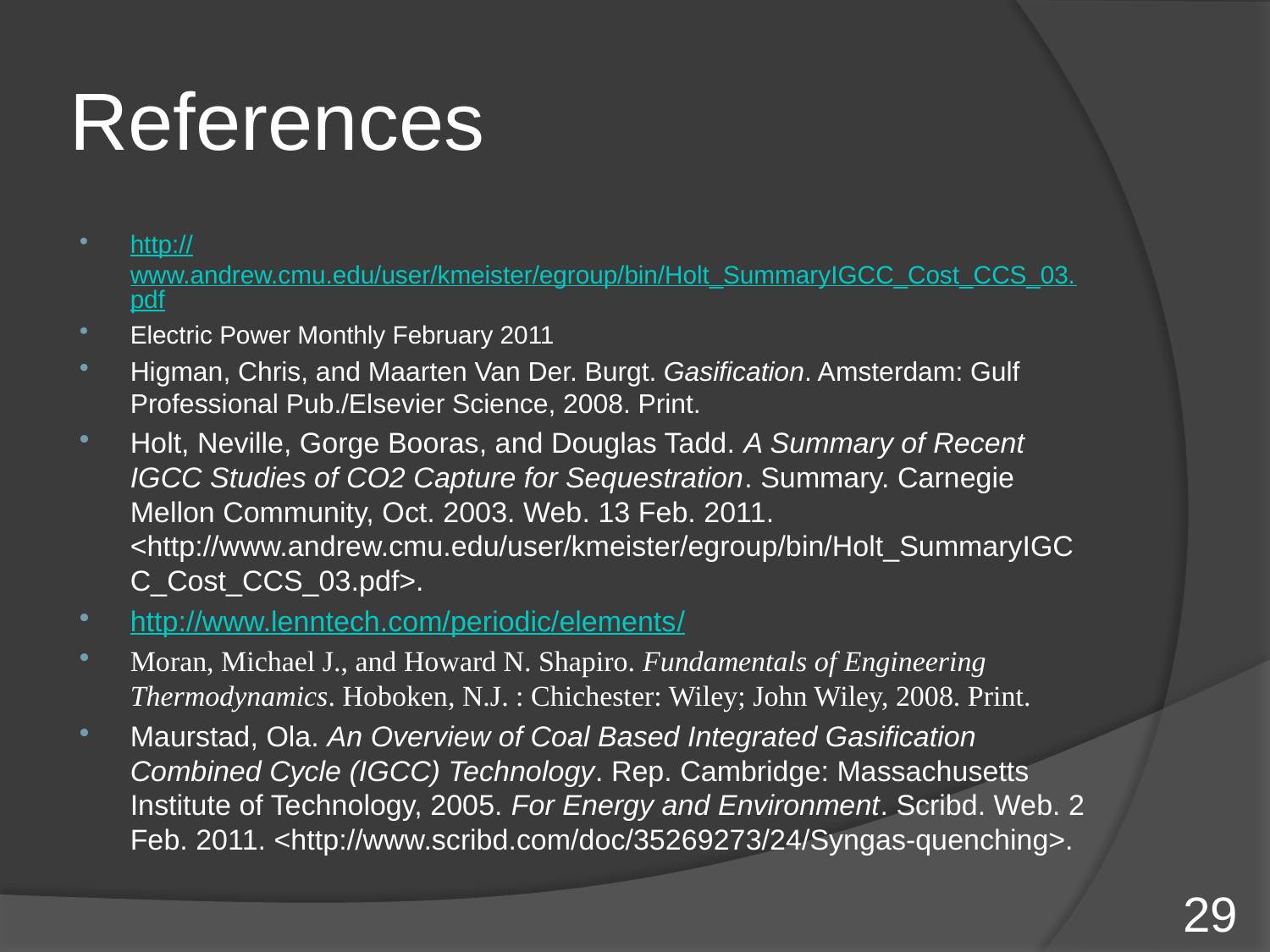

# References
http://www.andrew.cmu.edu/user/kmeister/egroup/bin/Holt_SummaryIGCC_Cost_CCS_03.pdf
Electric Power Monthly February 2011
Higman, Chris, and Maarten Van Der. Burgt. Gasification. Amsterdam: Gulf Professional Pub./Elsevier Science, 2008. Print.
Holt, Neville, Gorge Booras, and Douglas Tadd. A Summary of Recent IGCC Studies of CO2 Capture for Sequestration. Summary. Carnegie Mellon Community, Oct. 2003. Web. 13 Feb. 2011. <http://www.andrew.cmu.edu/user/kmeister/egroup/bin/Holt_SummaryIGCC_Cost_CCS_03.pdf>.
http://www.lenntech.com/periodic/elements/
Moran, Michael J., and Howard N. Shapiro. Fundamentals of Engineering Thermodynamics. Hoboken, N.J. : Chichester: Wiley; John Wiley, 2008. Print.
Maurstad, Ola. An Overview of Coal Based Integrated Gasification Combined Cycle (IGCC) Technology. Rep. Cambridge: Massachusetts Institute of Technology, 2005. For Energy and Environment. Scribd. Web. 2 Feb. 2011. <http://www.scribd.com/doc/35269273/24/Syngas-quenching>.

29